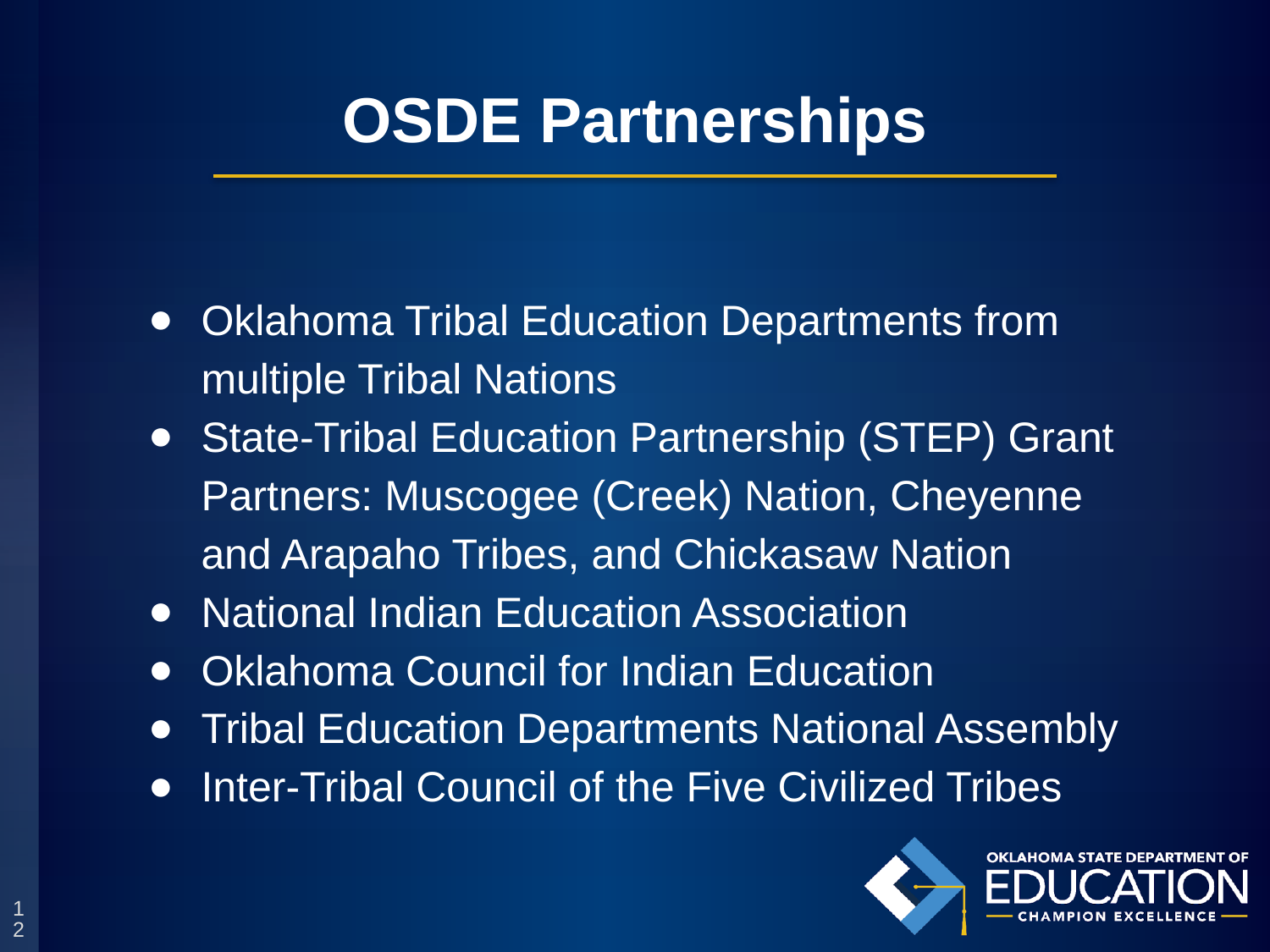

# OSDE Partnerships
Oklahoma Tribal Education Departments from multiple Tribal Nations
State-Tribal Education Partnership (STEP) Grant Partners: Muscogee (Creek) Nation, Cheyenne and Arapaho Tribes, and Chickasaw Nation
National Indian Education Association
Oklahoma Council for Indian Education
Tribal Education Departments National Assembly
Inter-Tribal Council of the Five Civilized Tribes
12